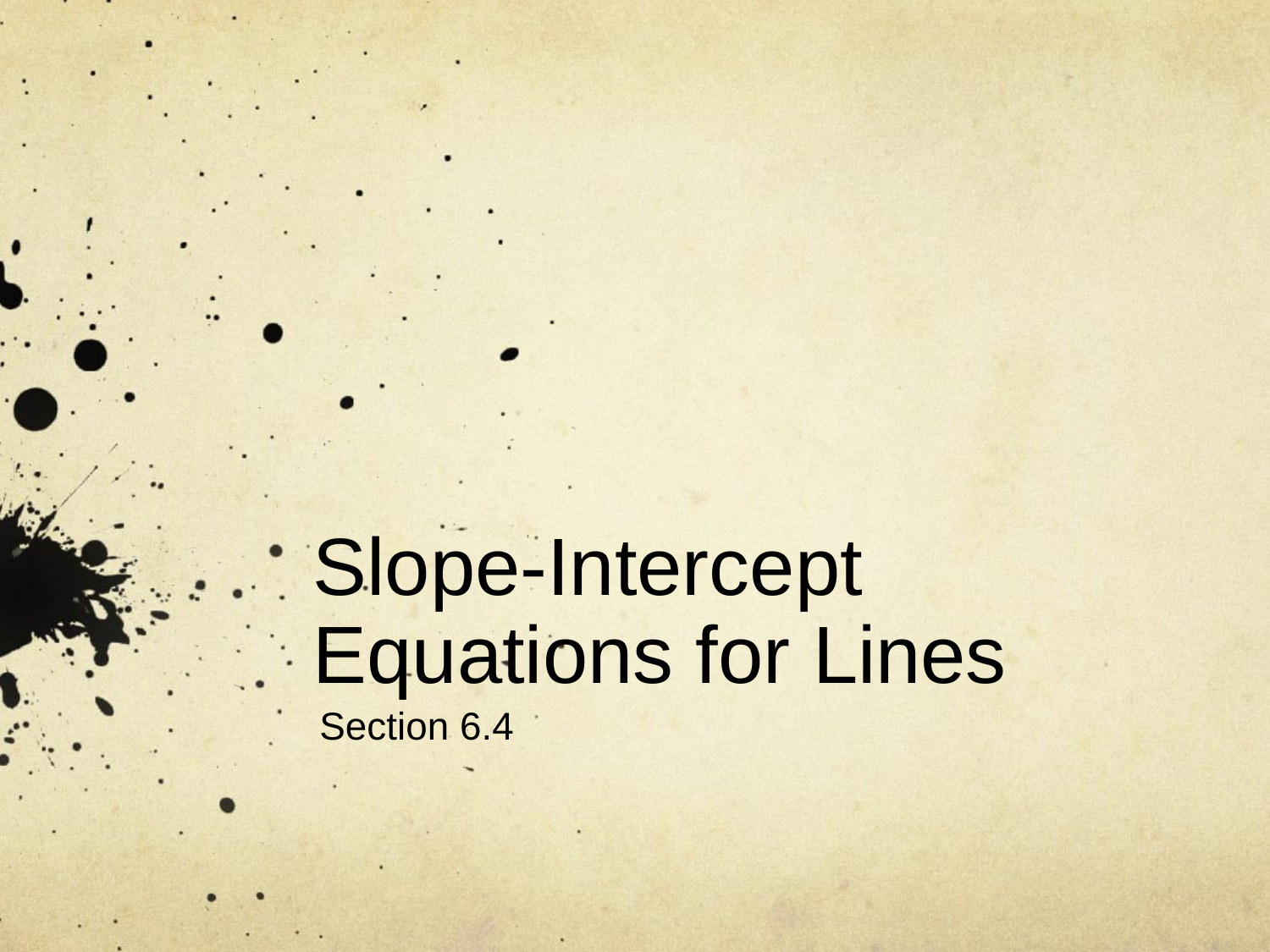

# Slope-Intercept Equations for Lines
Section 6.4